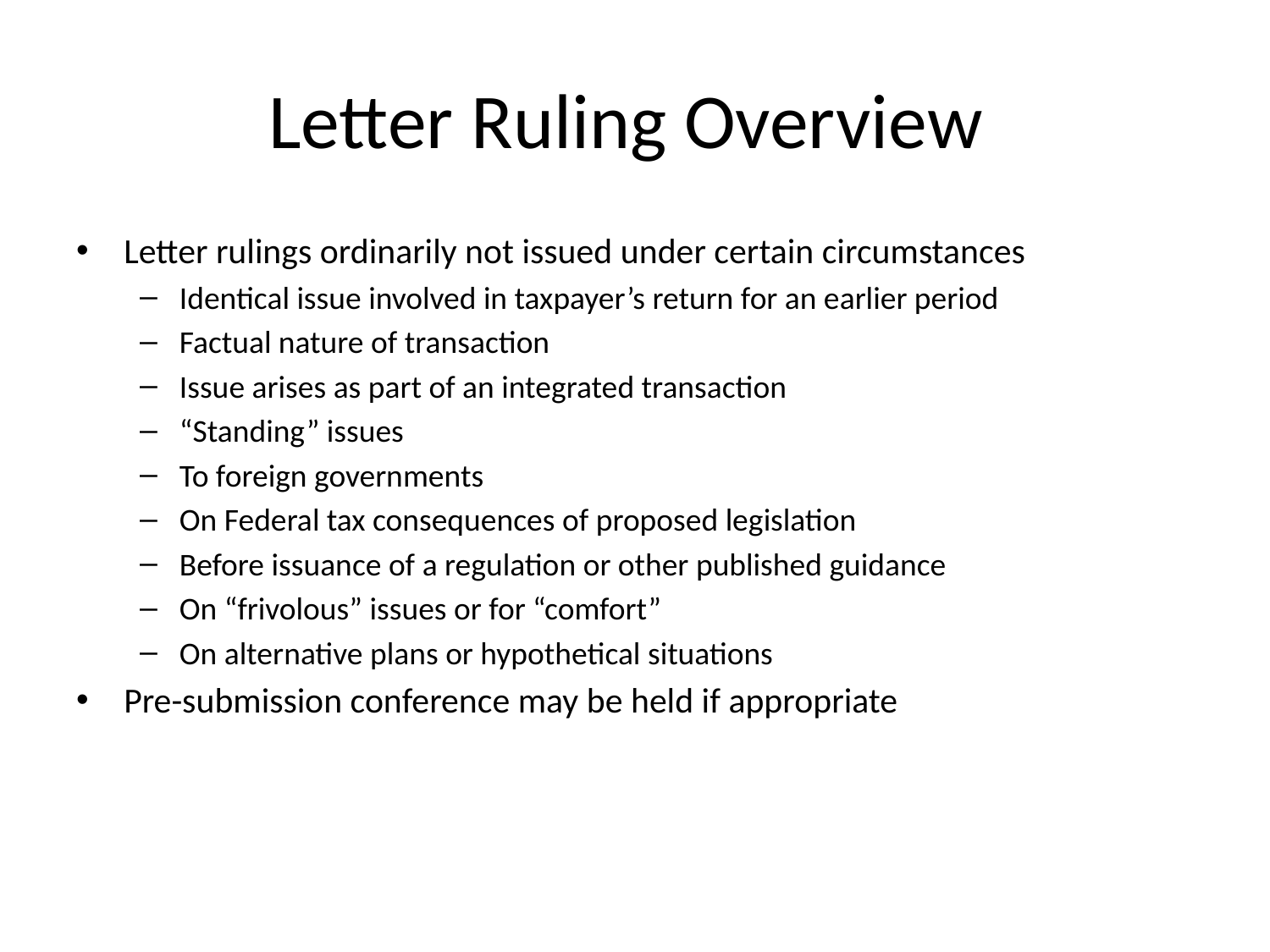

# Letter Ruling Overview
Letter rulings ordinarily not issued under certain circumstances
Identical issue involved in taxpayer’s return for an earlier period
Factual nature of transaction
Issue arises as part of an integrated transaction
“Standing” issues
To foreign governments
On Federal tax consequences of proposed legislation
Before issuance of a regulation or other published guidance
On “frivolous” issues or for “comfort”
On alternative plans or hypothetical situations
Pre-submission conference may be held if appropriate